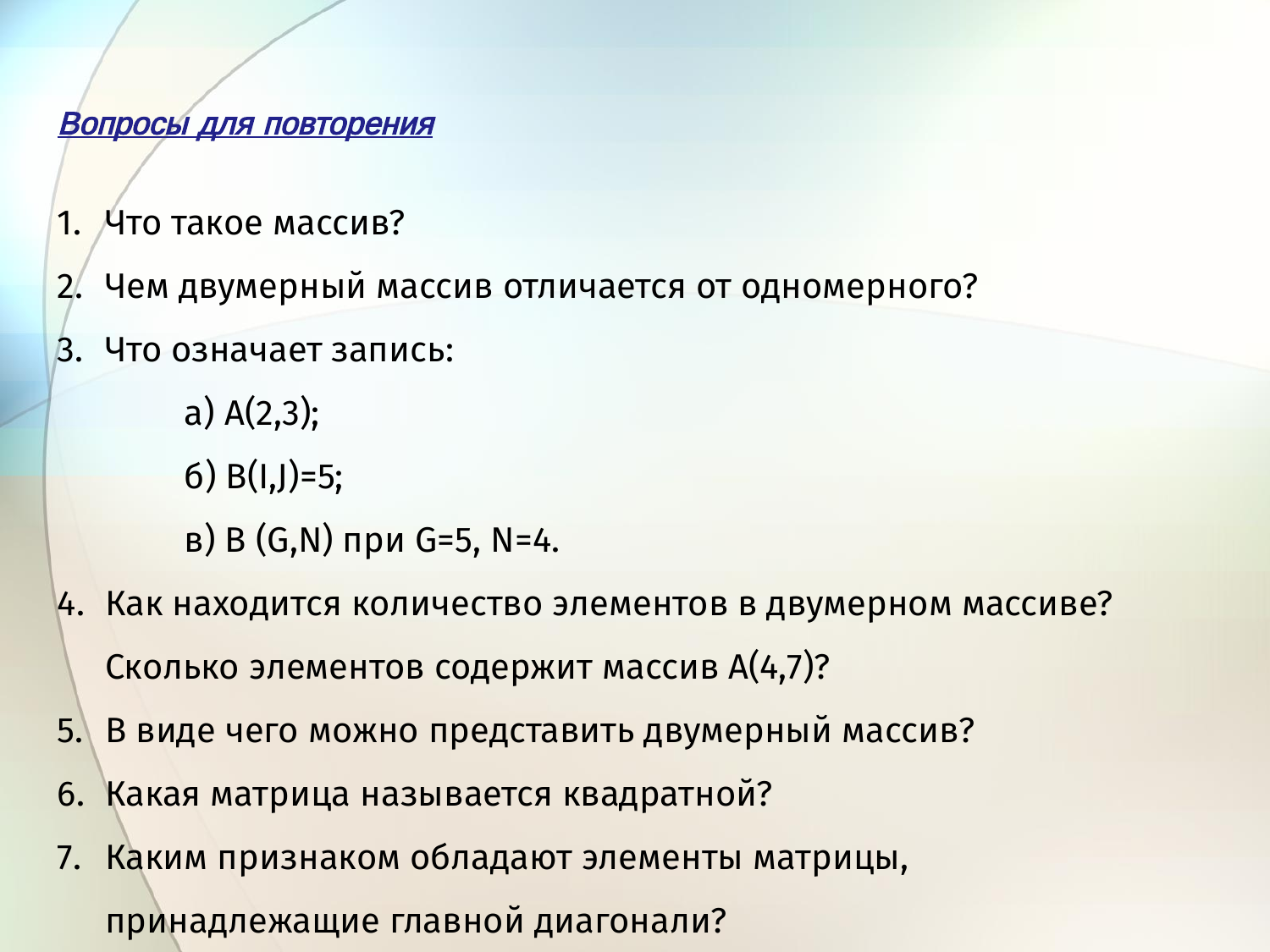

Вопросы для повторения

Что такое массив?
Чем двумерный массив отличается от одномерного?
Что означает запись:
а) А(2,3);
б) В(I,J)=5;
в) В (G,N) при G=5, N=4.
Как находится количество элементов в двумерном массиве? Сколько элементов содержит массив А(4,7)?
В виде чего можно представить двумерный массив?
Какая матрица называется квадратной?
Каким признаком обладают элементы матрицы, принадлежащие главной диагонали?